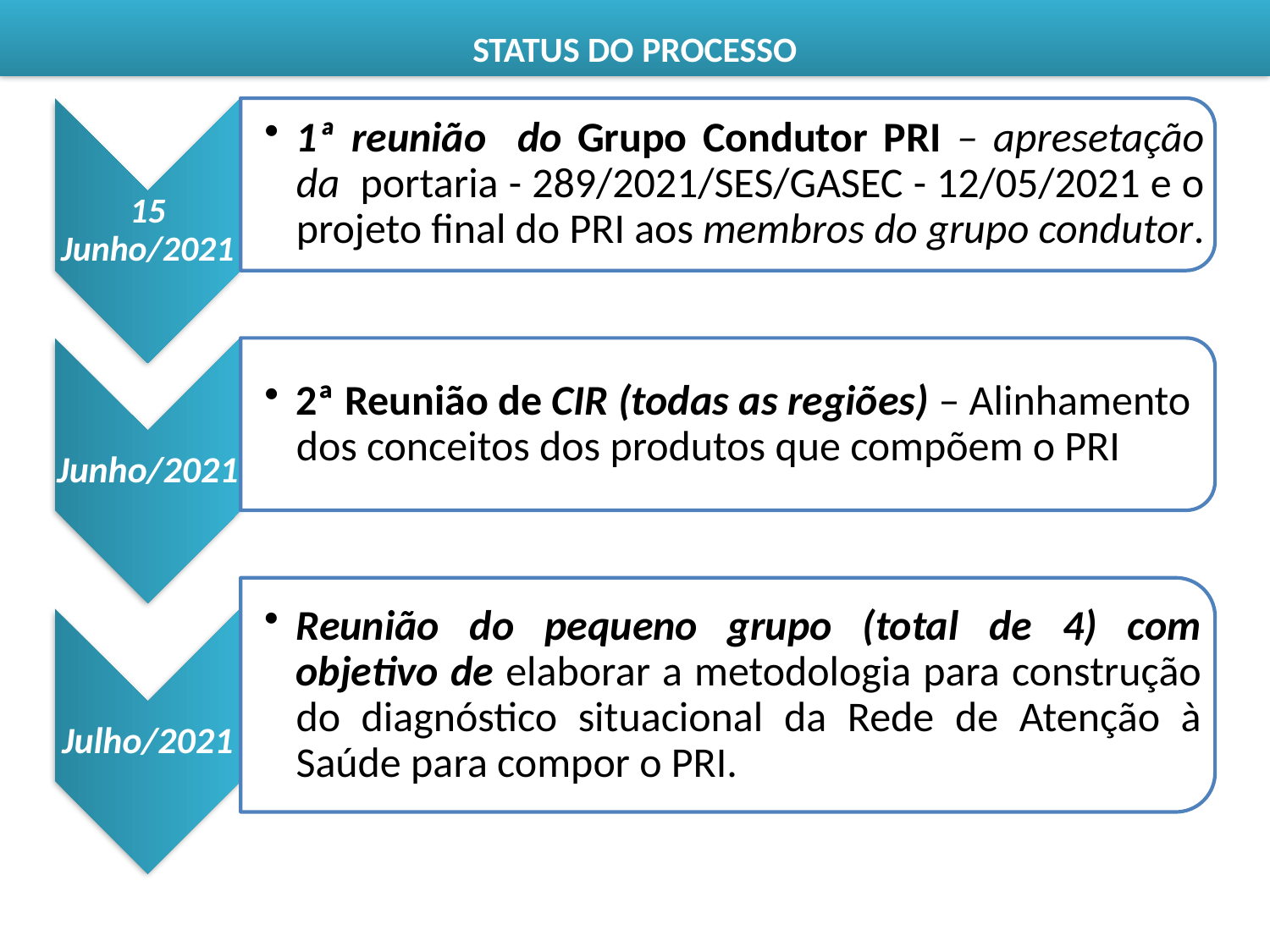

STATUS DO PROCESSO
15 Junho/2021
1ª reunião  do Grupo Condutor PRI – apresetação da  portaria - 289/2021/SES/GASEC - 12/05/2021 e o projeto final do PRI aos membros do grupo condutor.
Junho/2021
2ª Reunião de CIR (todas as regiões) – Alinhamento dos conceitos dos produtos que compõem o PRI
Julho/2021
Reunião do pequeno grupo (total de 4) com objetivo de elaborar a metodologia para construção do diagnóstico situacional da Rede de Atenção à Saúde para compor o PRI.